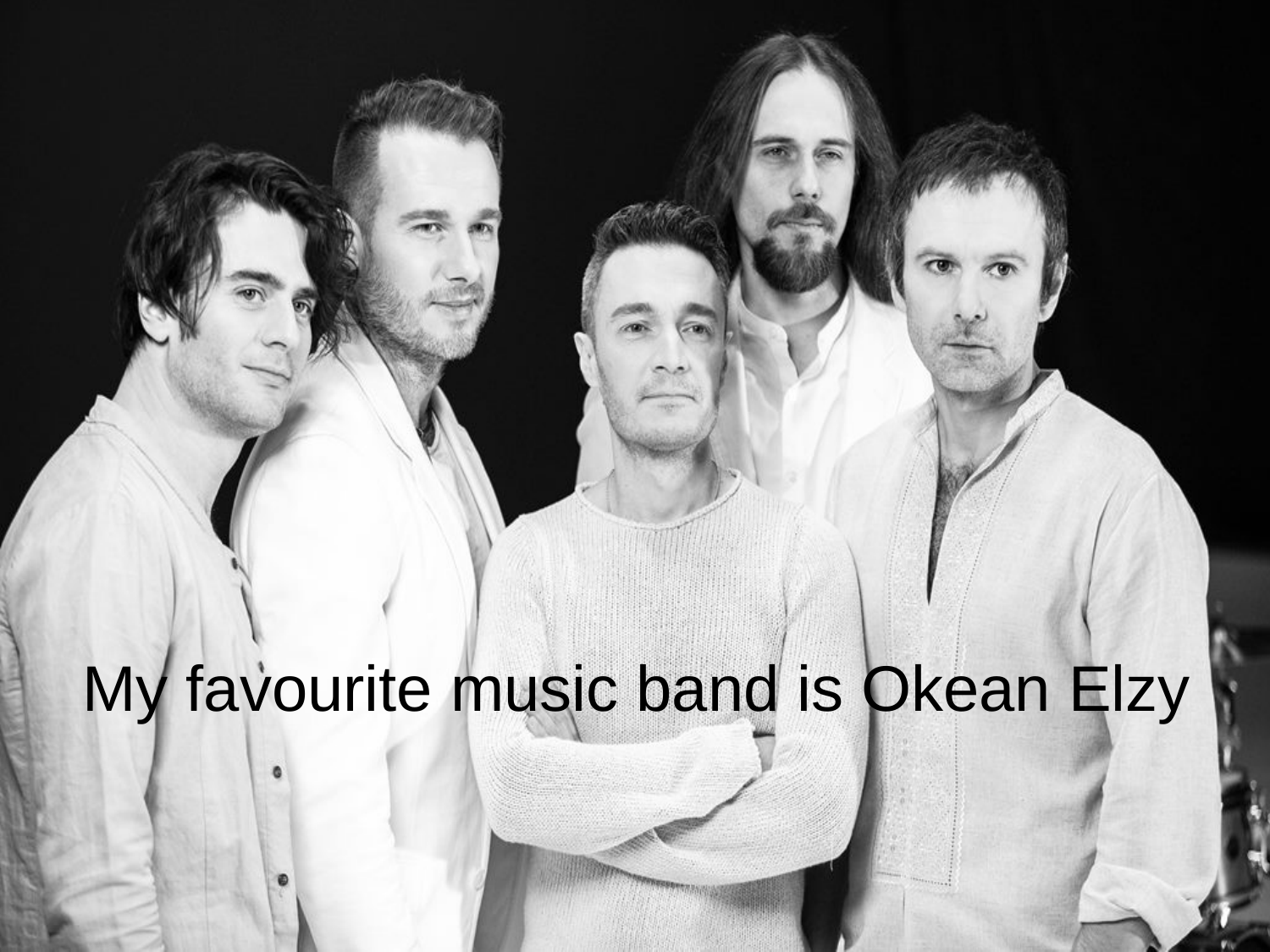

# My favourite music band is Okean Elzy